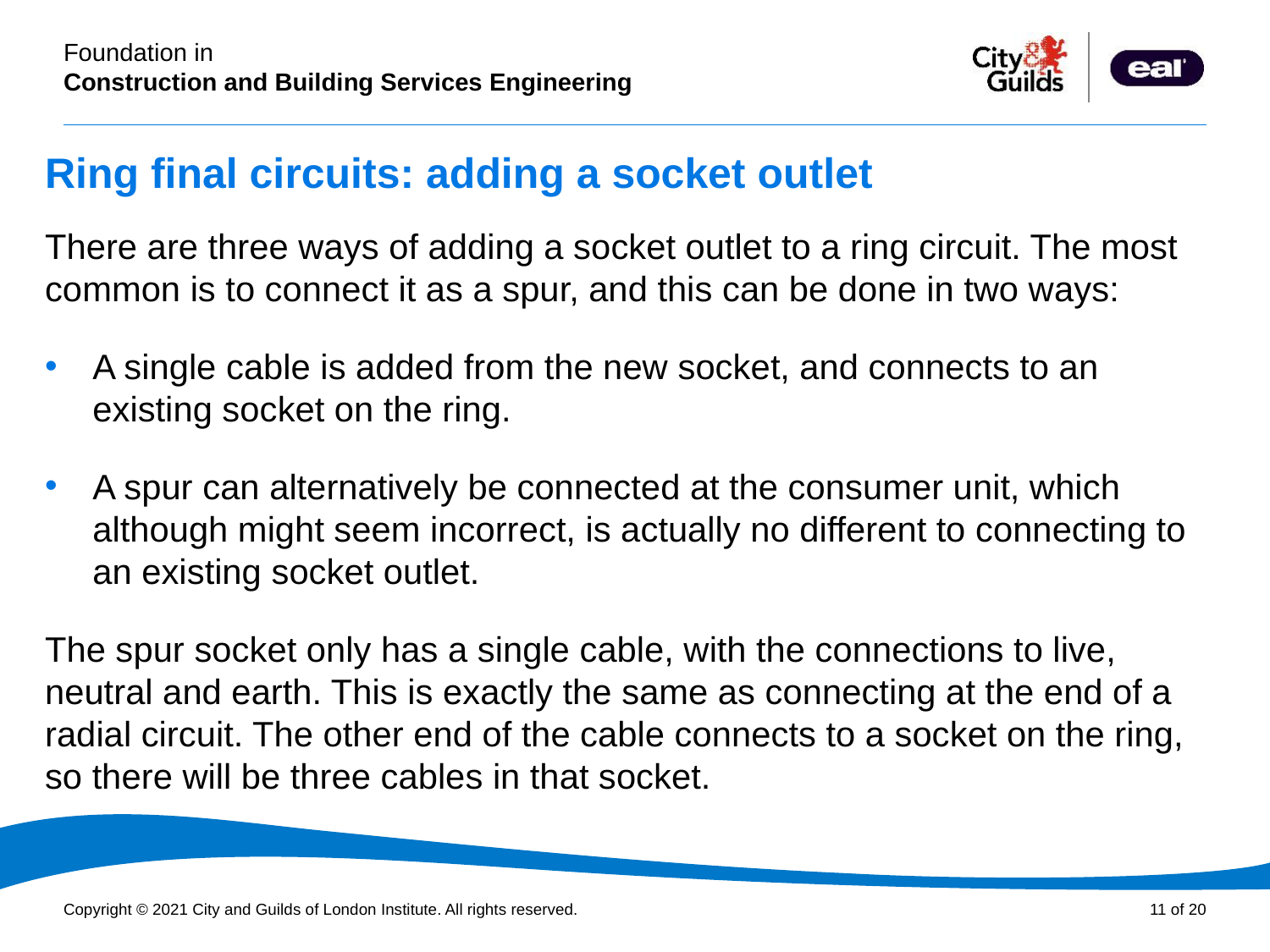

# Ring final circuits: adding a socket outlet
There are three ways of adding a socket outlet to a ring circuit. The most common is to connect it as a spur, and this can be done in two ways:
A single cable is added from the new socket, and connects to an existing socket on the ring.
A spur can alternatively be connected at the consumer unit, which although might seem incorrect, is actually no different to connecting to an existing socket outlet.
The spur socket only has a single cable, with the connections to live, neutral and earth. This is exactly the same as connecting at the end of a radial circuit. The other end of the cable connects to a socket on the ring, so there will be three cables in that socket.